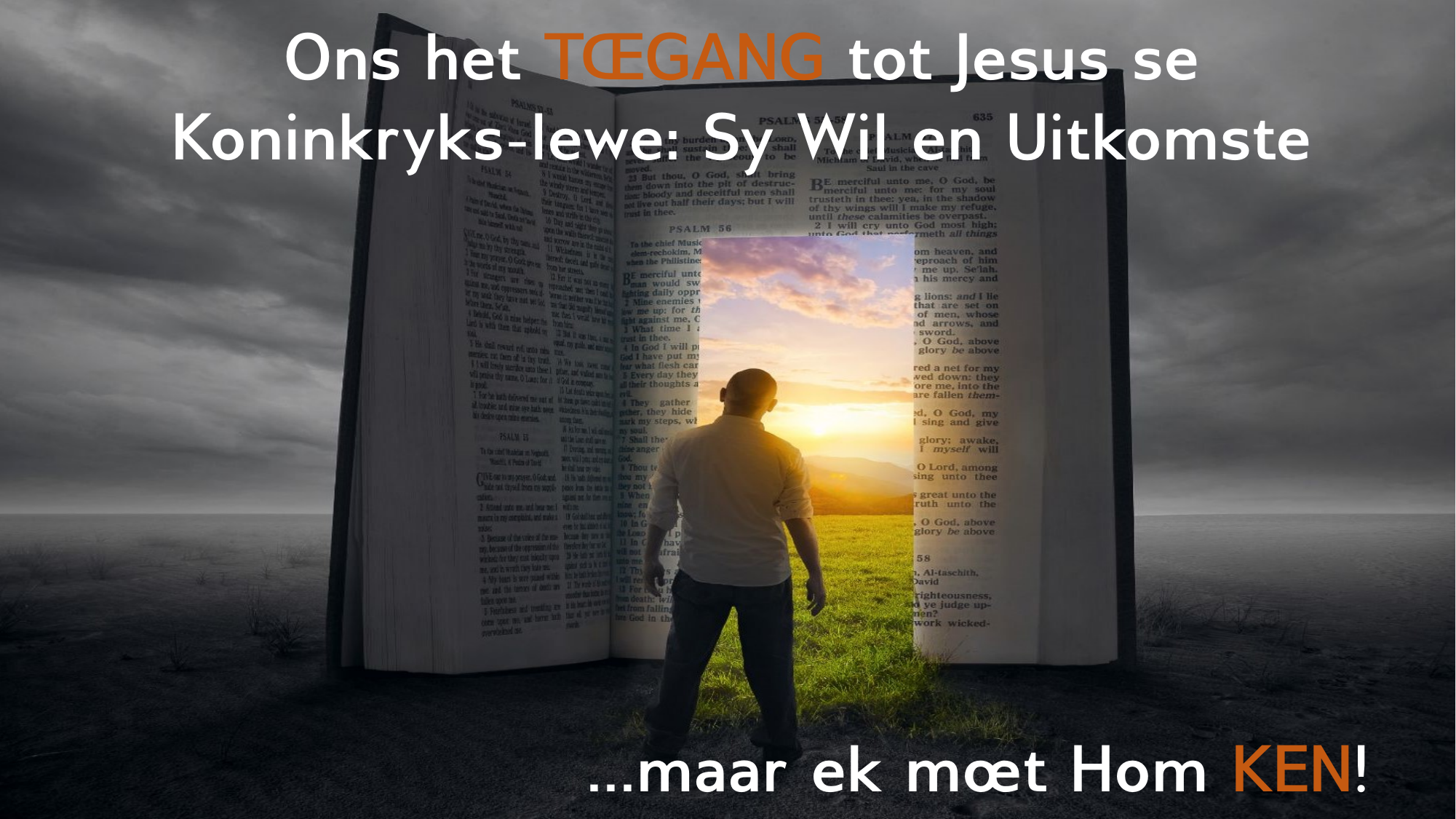

Ons het TOEGANG tot Jesus se Koninkryks-lewe: Sy Wil en Uitkomste
...maar ek moet Hom KEN!